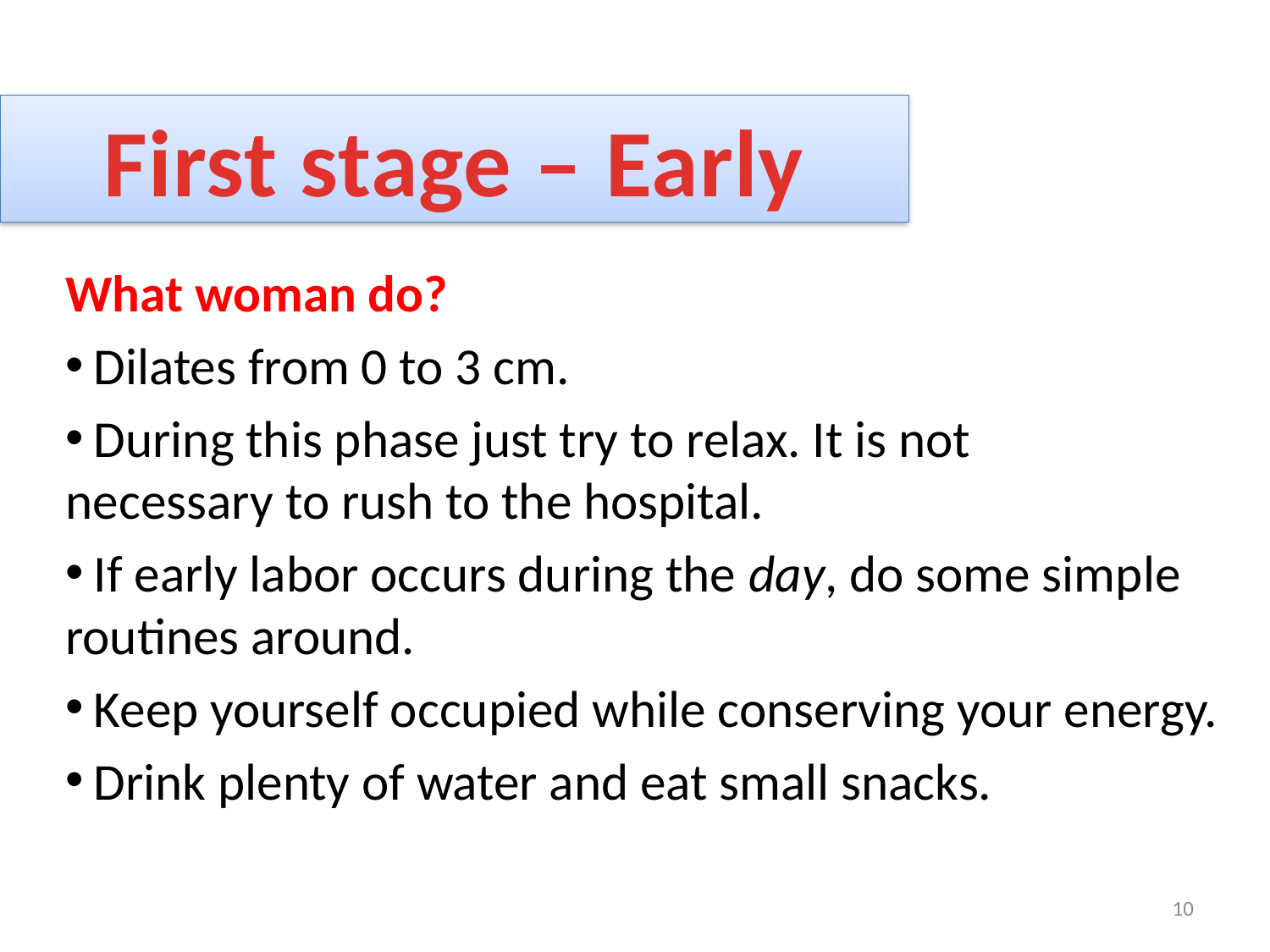

First stage – Early
What woman do?
 Dilates from 0 to 3 cm.
 During this phase just try to relax. It is not necessary to rush to the hospital.
 If early labor occurs during the day, do some simple    routines around.
 Keep yourself occupied while conserving your energy.
 Drink plenty of water and eat small snacks.

10